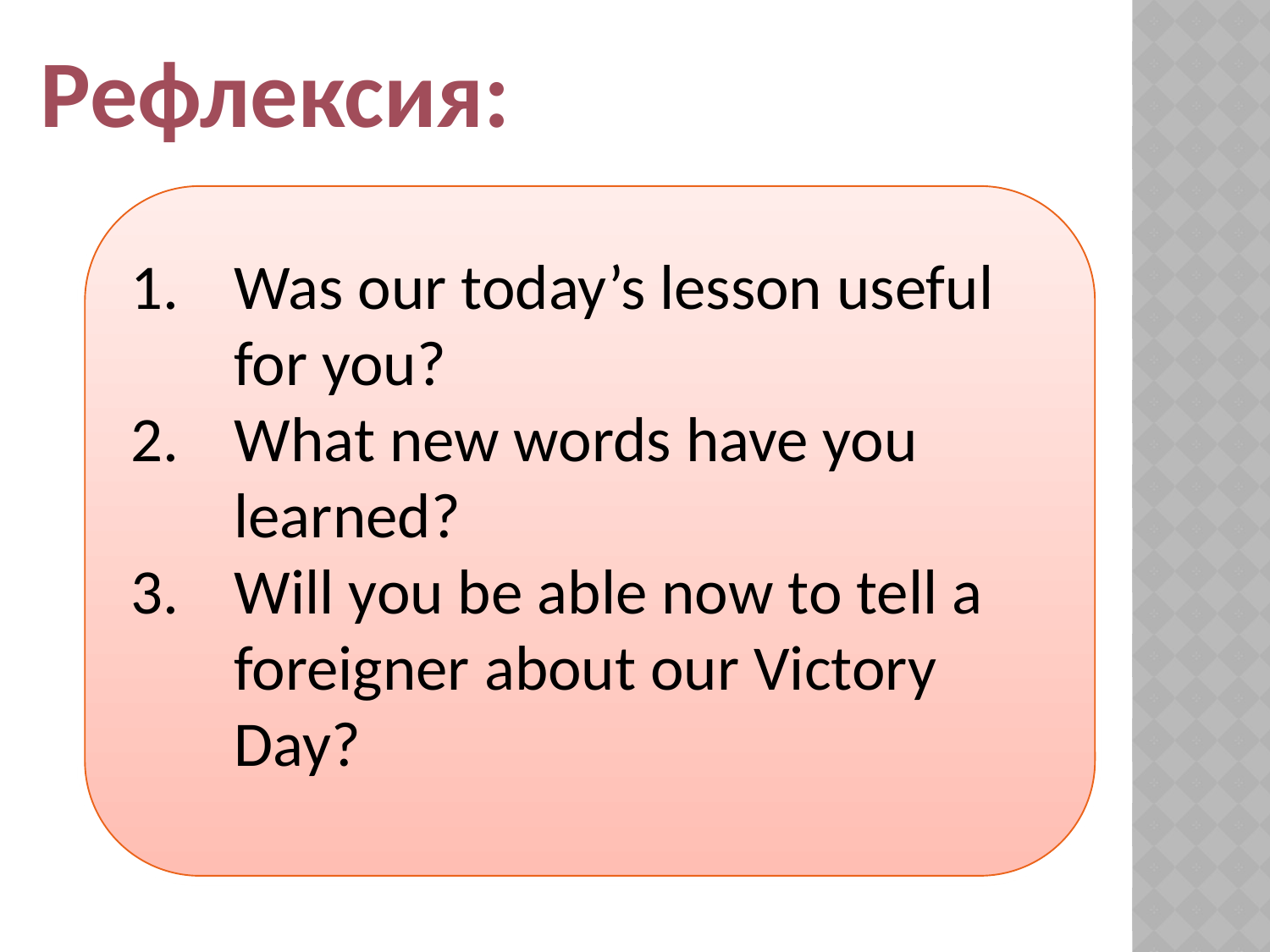

Рефлексия:
Was our today’s lesson useful for you?
What new words have you learned?
Will you be able now to tell a foreigner about our Victory Day?